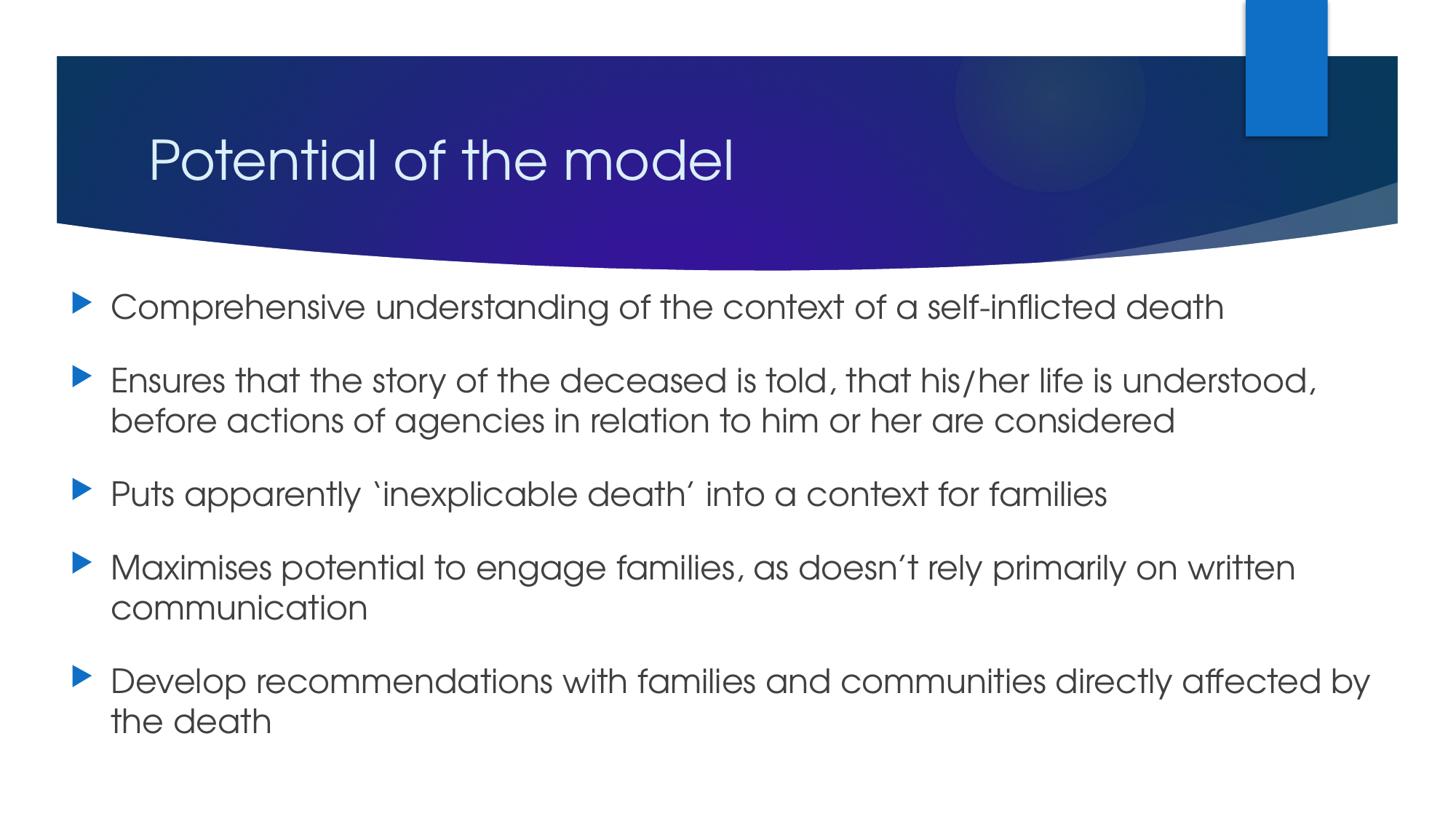

# Potential of the model
Comprehensive understanding of the context of a self-inflicted death
Ensures that the story of the deceased is told, that his/her life is understood, before actions of agencies in relation to him or her are considered
Puts apparently ‘inexplicable death’ into a context for families
Maximises potential to engage families, as doesn’t rely primarily on written communication
Develop recommendations with families and communities directly affected by the death